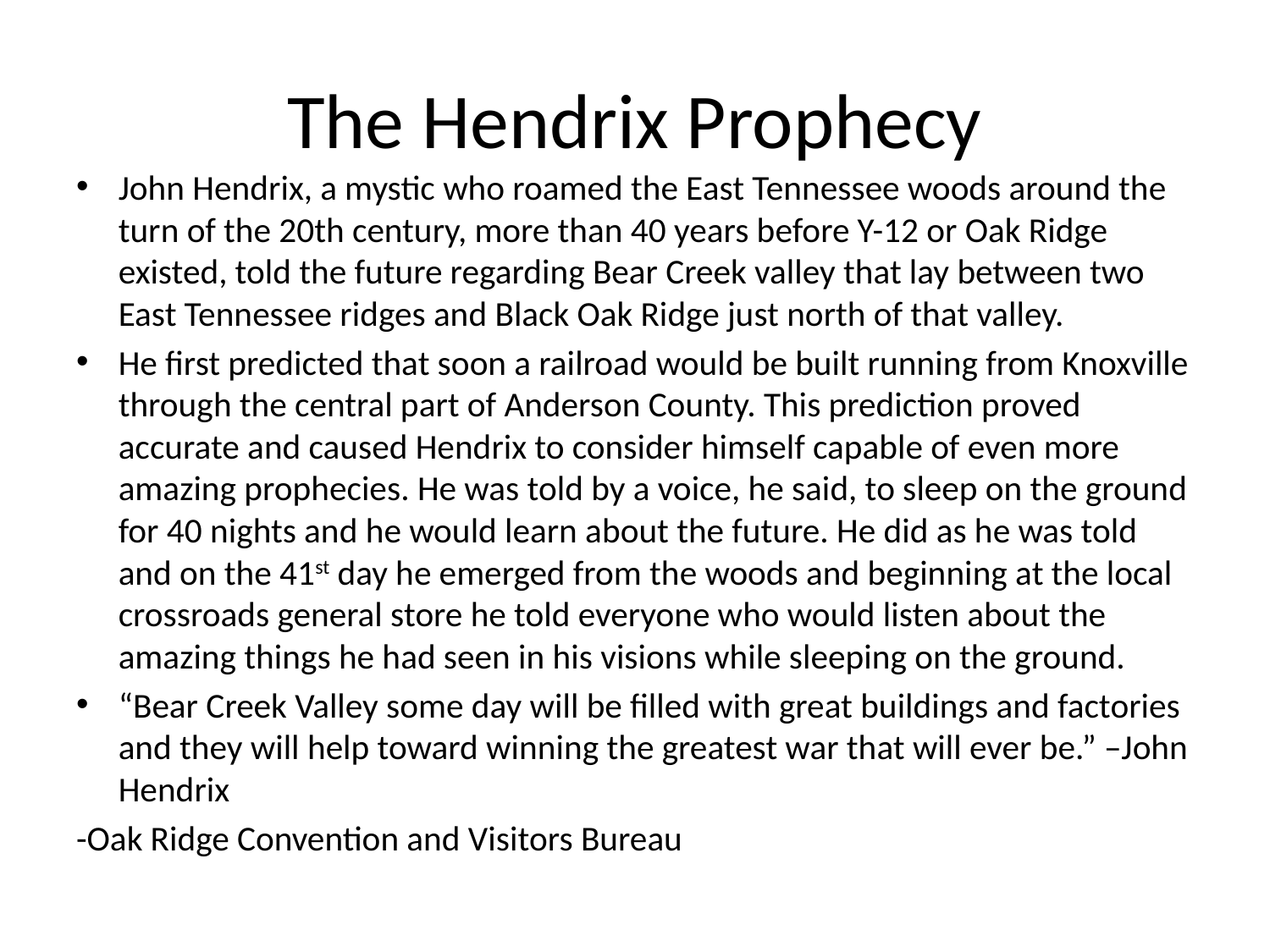

# The Hendrix Prophecy
John Hendrix, a mystic who roamed the East Tennessee woods around the turn of the 20th century, more than 40 years before Y-12 or Oak Ridge existed, told the future regarding Bear Creek valley that lay between two East Tennessee ridges and Black Oak Ridge just north of that valley.
He first predicted that soon a railroad would be built running from Knoxville through the central part of Anderson County. This prediction proved accurate and caused Hendrix to consider himself capable of even more amazing prophecies. He was told by a voice, he said, to sleep on the ground for 40 nights and he would learn about the future. He did as he was told and on the 41st day he emerged from the woods and beginning at the local crossroads general store he told everyone who would listen about the amazing things he had seen in his visions while sleeping on the ground.
“Bear Creek Valley some day will be filled with great buildings and factories and they will help toward winning the greatest war that will ever be.” –John Hendrix
-Oak Ridge Convention and Visitors Bureau